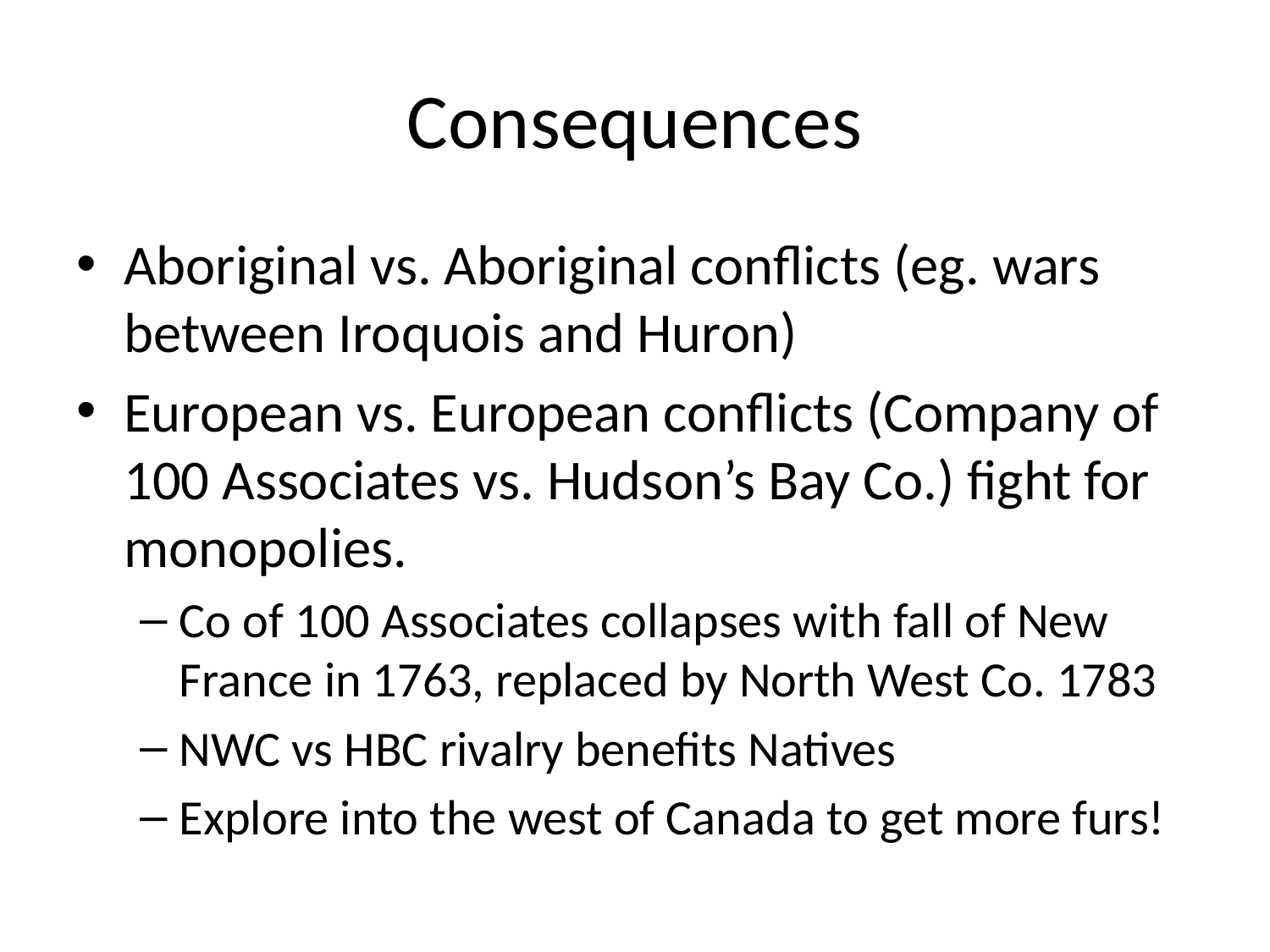

# Consequences
Aboriginal vs. Aboriginal conflicts (eg. wars between Iroquois and Huron)
European vs. European conflicts (Company of 100 Associates vs. Hudson’s Bay Co.) fight for monopolies.
Co of 100 Associates collapses with fall of New France in 1763, replaced by North West Co. 1783
NWC vs HBC rivalry benefits Natives
Explore into the west of Canada to get more furs!